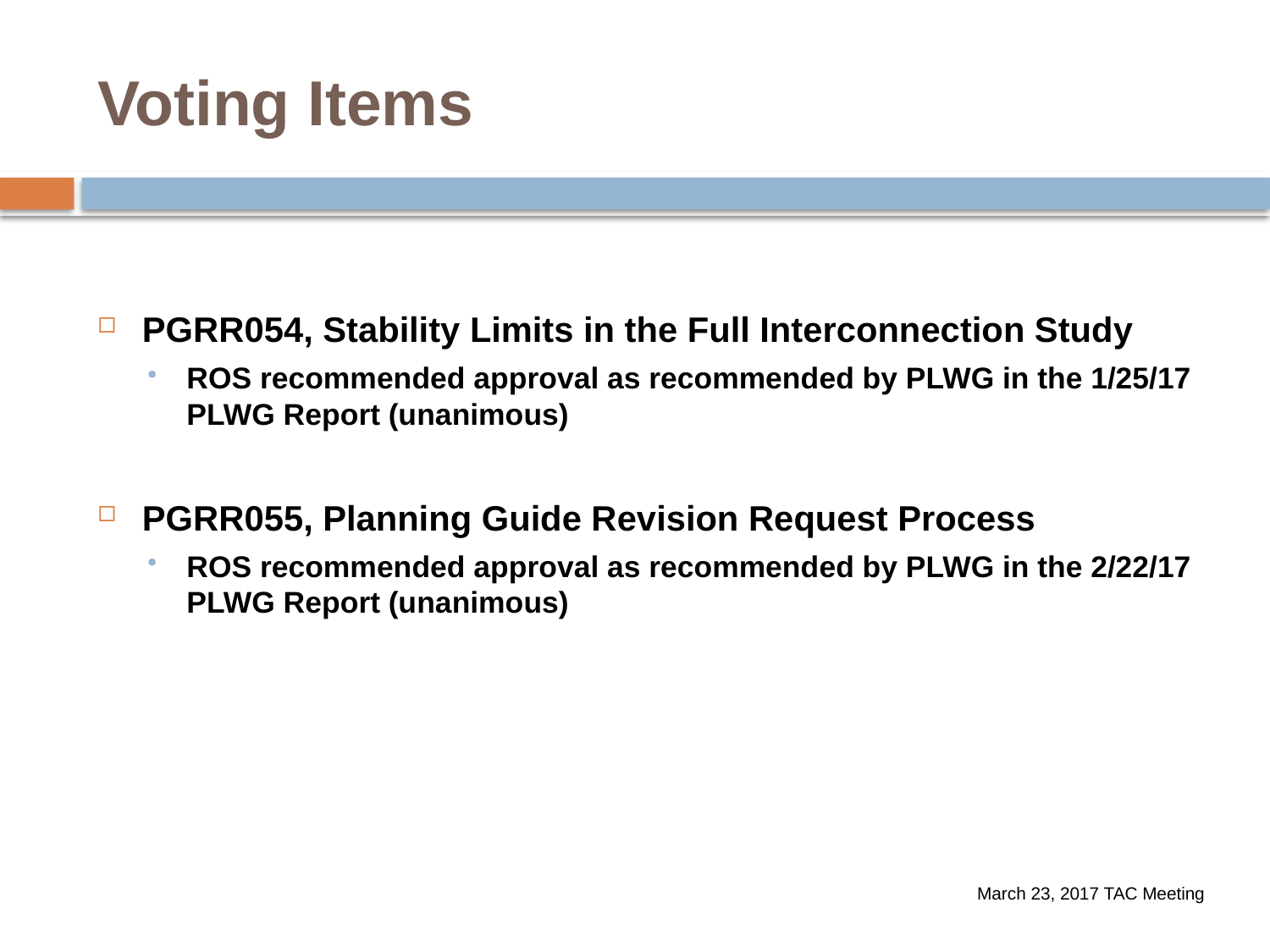

# Voting Items

PGRR054, Stability Limits in the Full Interconnection Study
ROS recommended approval as recommended by PLWG in the 1/25/17 PLWG Report (unanimous)

PGRR055, Planning Guide Revision Request Process
ROS recommended approval as recommended by PLWG in the 2/22/17 PLWG Report (unanimous)

 March 23, 2017 TAC Meeting